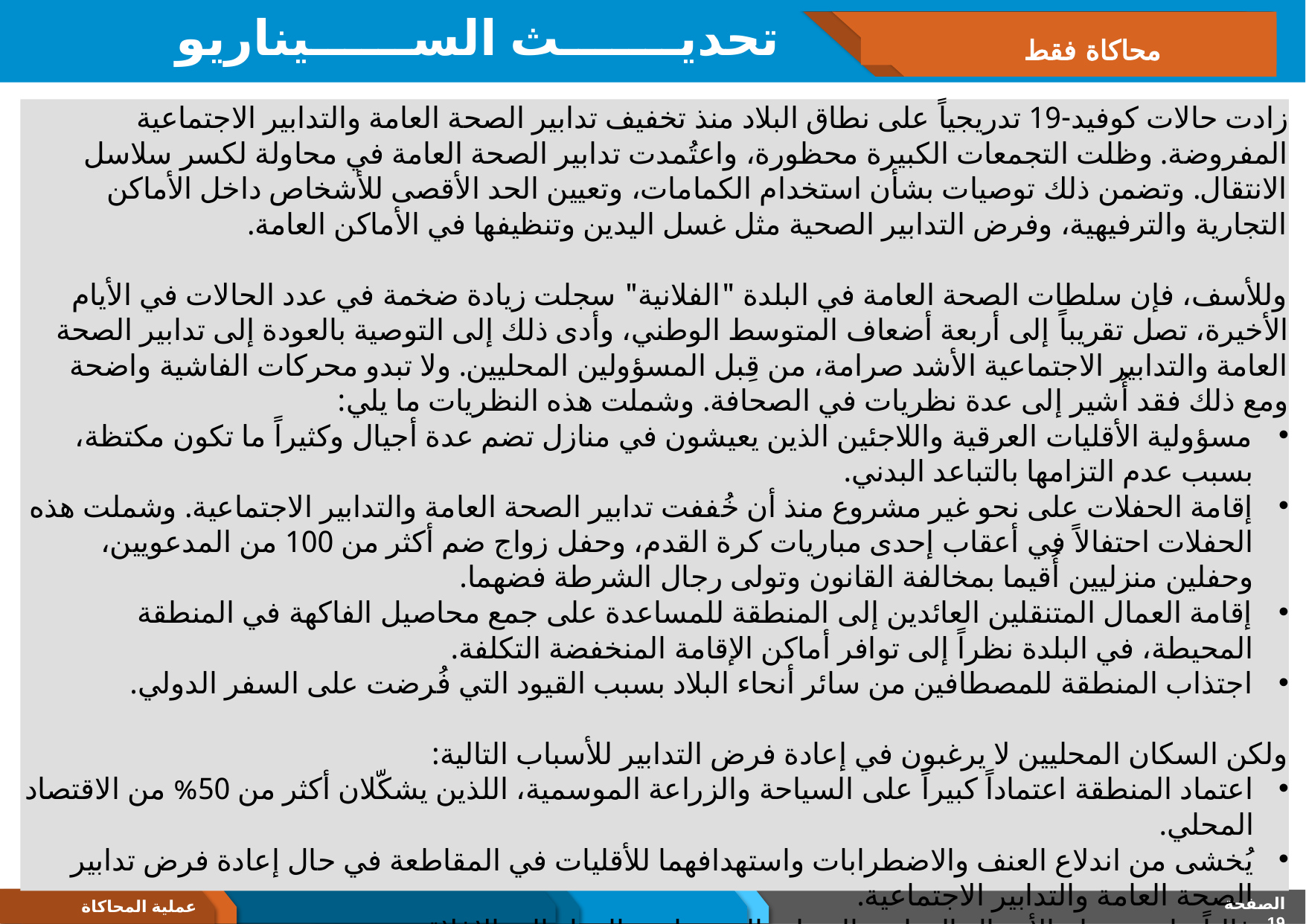

# تحديـــــــث الســــــيناريو

محاكاة فقط
زادت حالات كوفيد-19 تدريجياً على نطاق البلاد منذ تخفيف تدابير الصحة العامة والتدابير الاجتماعية المفروضة. وظلت التجمعات الكبيرة محظورة، واعتُمدت تدابير الصحة العامة في محاولة لكسر سلاسل الانتقال. وتضمن ذلك توصيات بشأن استخدام الكمامات، وتعيين الحد الأقصى للأشخاص داخل الأماكن التجارية والترفيهية، وفرض التدابير الصحية مثل غسل اليدين وتنظيفها في الأماكن العامة.

وللأسف، فإن سلطات الصحة العامة في البلدة "الفلانية" سجلت زيادة ضخمة في عدد الحالات في الأيام الأخيرة، تصل تقريباً إلى أربعة أضعاف المتوسط الوطني، وأدى ذلك إلى التوصية بالعودة إلى تدابير الصحة العامة والتدابير الاجتماعية الأشد صرامة، من قِبل المسؤولين المحليين. ولا تبدو محركات الفاشية واضحة ومع ذلك فقد أُشير إلى عدة نظريات في الصحافة. وشملت هذه النظريات ما يلي:
مسؤولية الأقليات العرقية واللاجئين الذين يعيشون في منازل تضم عدة أجيال وكثيراً ما تكون مكتظة، بسبب عدم التزامها بالتباعد البدني.
إقامة الحفلات على نحو غير مشروع منذ أن خُففت تدابير الصحة العامة والتدابير الاجتماعية. وشملت هذه الحفلات احتفالاً في أعقاب إحدى مباريات كرة القدم، وحفل زواج ضم أكثر من 100 من المدعويين، وحفلين منزليين أُقيما بمخالفة القانون وتولى رجال الشرطة فضهما.
إقامة العمال المتنقلين العائدين إلى المنطقة للمساعدة على جمع محاصيل الفاكهة في المنطقة المحيطة، في البلدة نظراً إلى توافر أماكن الإقامة المنخفضة التكلفة.
اجتذاب المنطقة للمصطافين من سائر أنحاء البلاد بسبب القيود التي فُرضت على السفر الدولي.

ولكن السكان المحليين لا يرغبون في إعادة فرض التدابير للأسباب التالية:
اعتماد المنطقة اعتماداً كبيراً على السياحة والزراعة الموسمية، اللذين يشكّلان أكثر من 50% من الاقتصاد المحلي.
يُخشى من اندلاع العنف والاضطرابات واستهدافهما للأقليات في المقاطعة في حال إعادة فرض تدابير الصحة العامة والتدابير الاجتماعية.
غالباً ما ستضطر الأعمال التجارية المحلية التي تعاني بالفعل إلى الإغلاق.
غالباً ما ستؤدي عودة تدابير الصحة العامة والتدابير الاجتماعية إلى وصم المقاطعة لبعض الوقت.
الصفحة 19
عملية المحاكاة